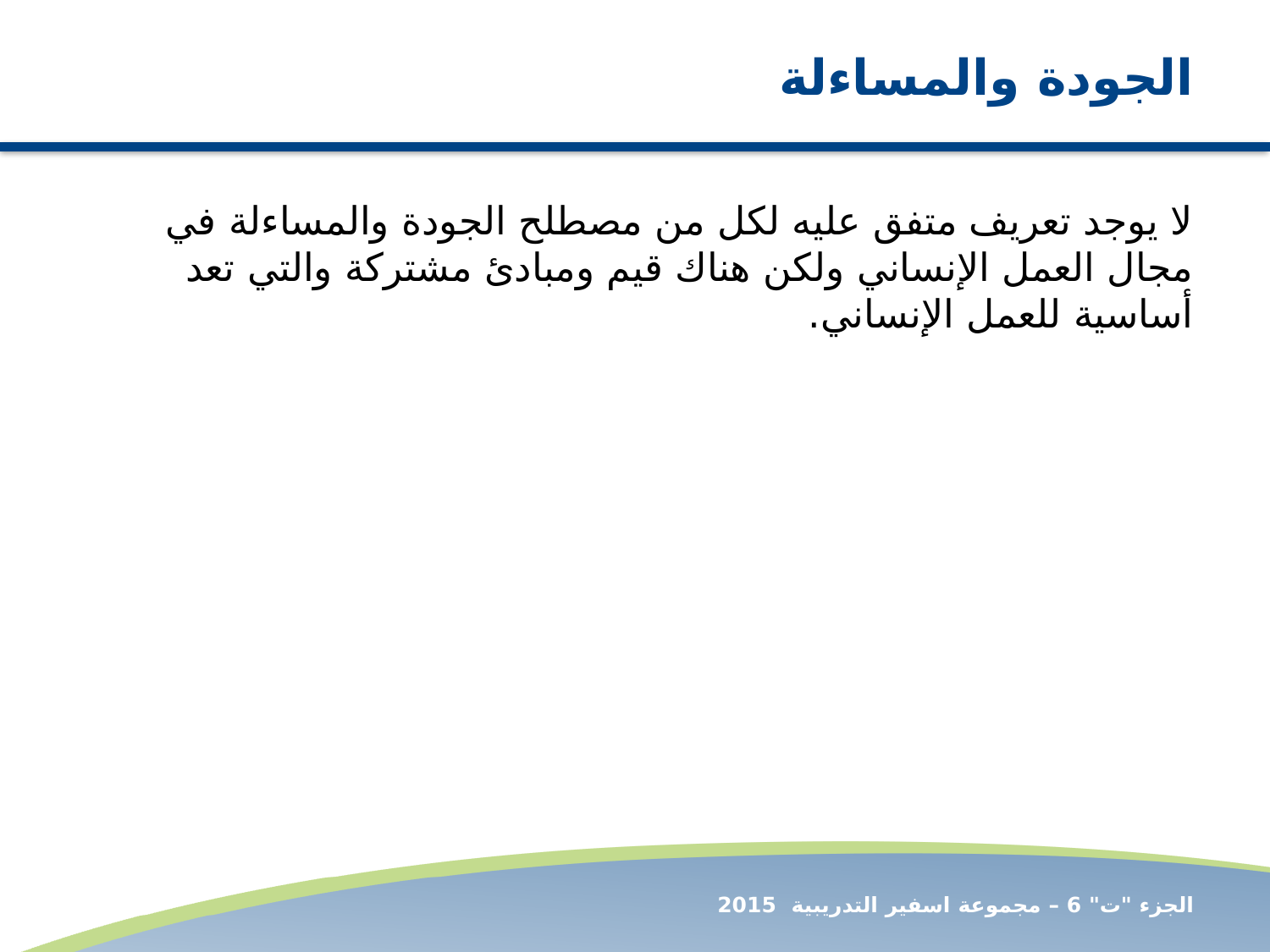

# الجودة والمساءلة
لا يوجد تعريف متفق عليه لكل من مصطلح الجودة والمساءلة في مجال العمل الإنساني ولكن هناك قيم ومبادئ مشتركة والتي تعد أساسية للعمل الإنساني.
الجزء "ت" 6 – مجموعة اسفير التدريبية  2015